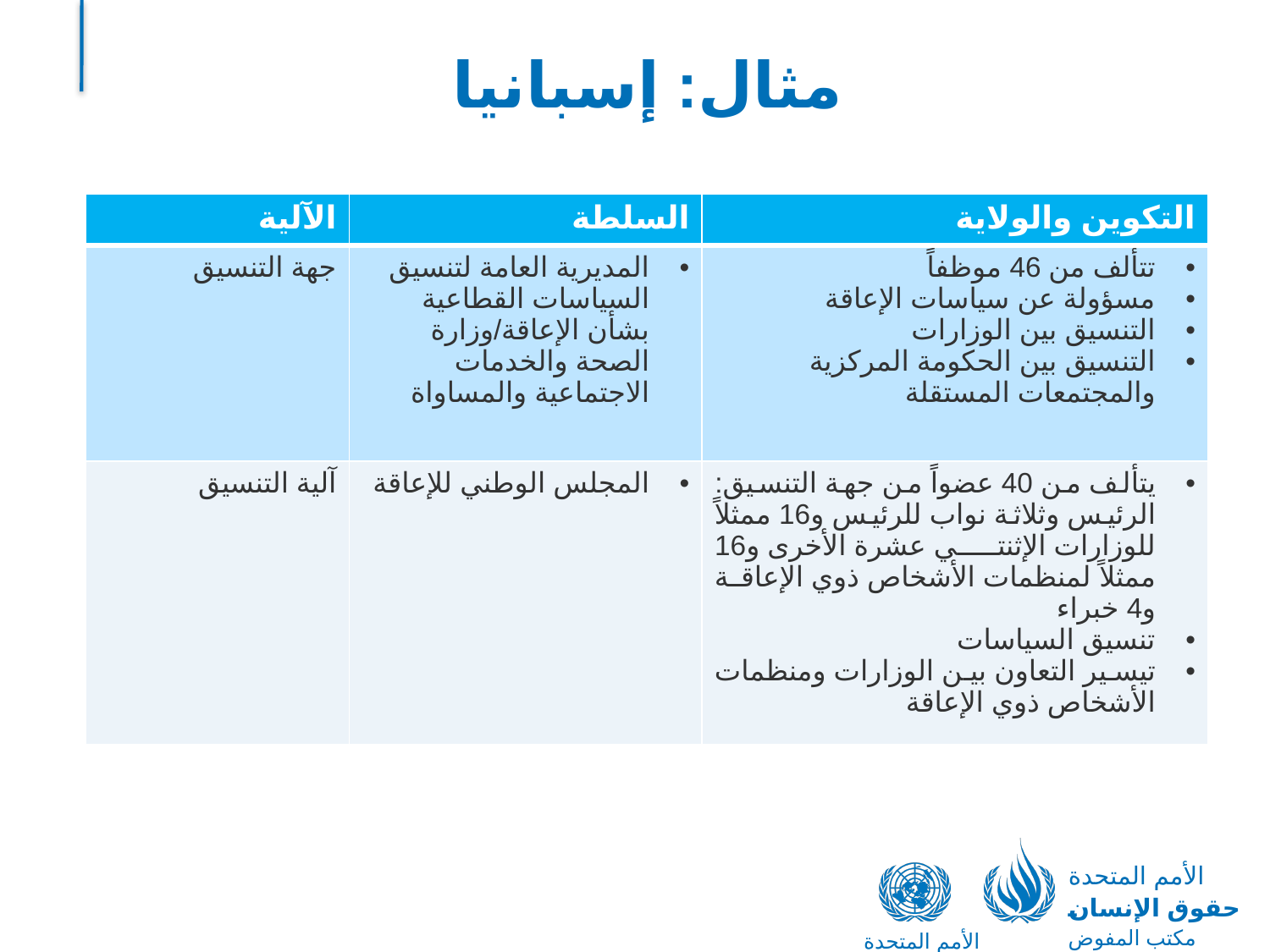

# مثال: إسبانيا
| الآلية | السلطة | التكوين والولاية |
| --- | --- | --- |
| جهة التنسيق | المديرية العامة لتنسيق السياسات القطاعية بشأن الإعاقة/وزارة الصحة والخدمات الاجتماعية والمساواة | تتألف من 46 موظفاً مسؤولة عن سياسات الإعاقة التنسيق بين الوزارات التنسيق بين الحكومة المركزية والمجتمعات المستقلة |
| آلية التنسيق | المجلس الوطني للإعاقة | يتألف من 40 عضواً من جهة التنسيق: الرئيس وثلاثة نواب للرئيس و16 ممثلاً للوزارات الإثنتي عشرة الأخرى و16 ممثلاً لمنظمات الأشخاص ذوي الإعاقة و4 خبراء تنسيق السياسات تيسير التعاون بين الوزارات ومنظمات الأشخاص ذوي الإعاقة |

الأمم المتحدة
حقوق الإنسان
مكتب المفوض السامي
الأمم المتحدة